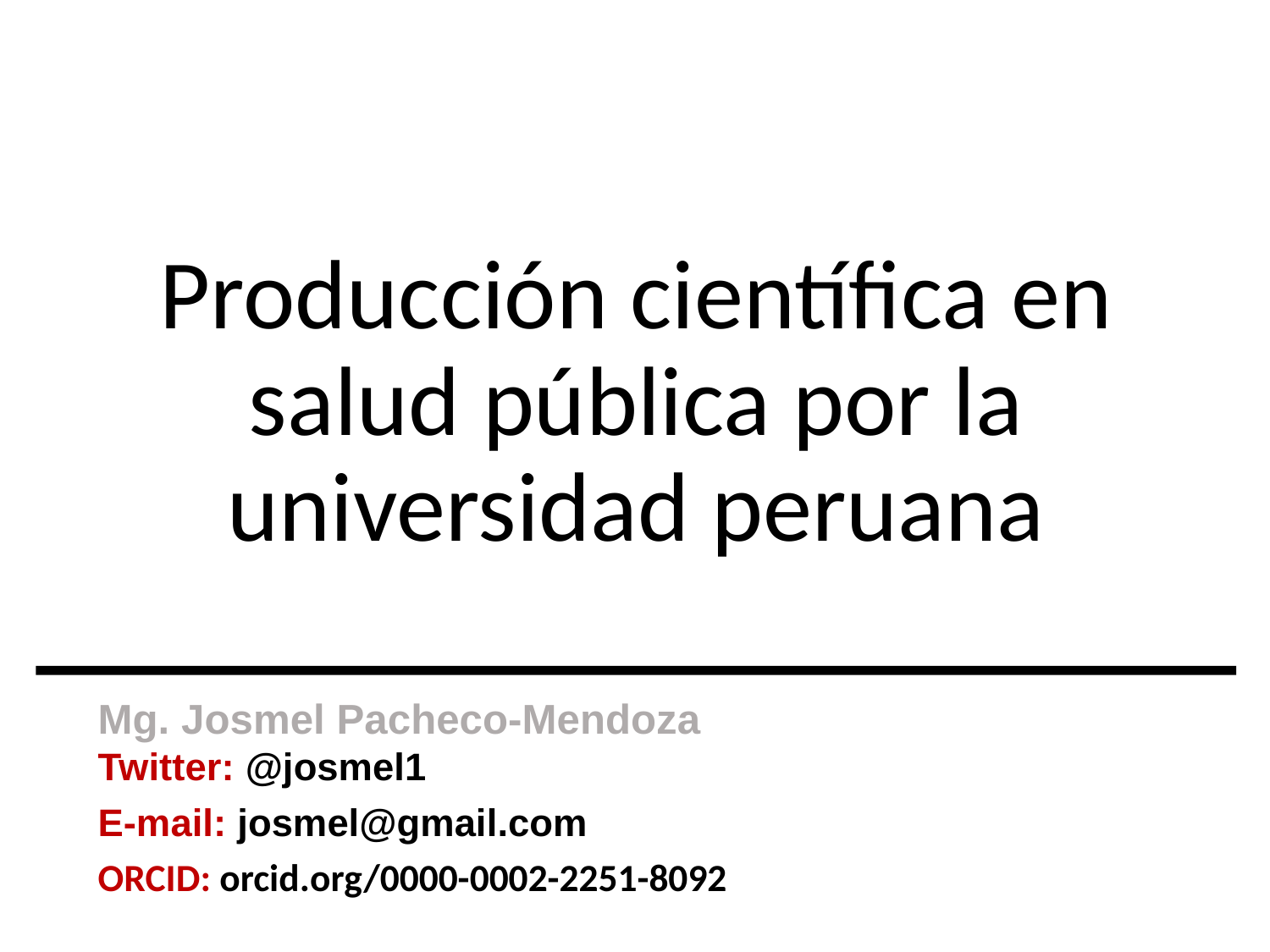

# Producción científica en salud pública por la universidad peruana

Mg. Josmel Pacheco-Mendoza
Twitter: @josmel1
E-mail: josmel@gmail.com
ORCID: orcid.org/0000-0002-2251-8092